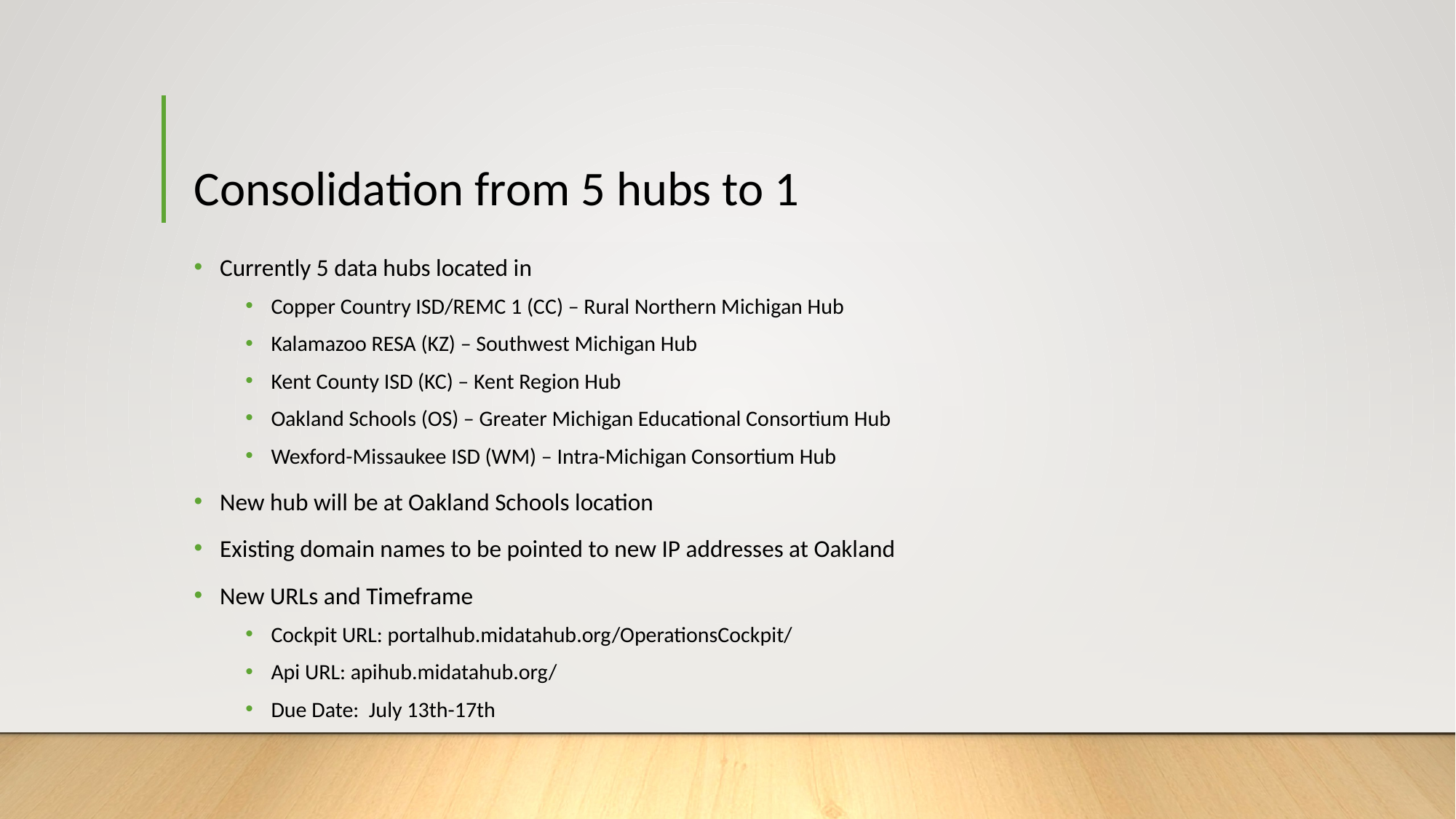

# Consolidation from 5 hubs to 1
Currently 5 data hubs located in
Copper Country ISD/REMC 1 (CC) – Rural Northern Michigan Hub
Kalamazoo RESA (KZ) – Southwest Michigan Hub
Kent County ISD (KC) – Kent Region Hub
Oakland Schools (OS) – Greater Michigan Educational Consortium Hub
Wexford-Missaukee ISD (WM) – Intra-Michigan Consortium Hub
New hub will be at Oakland Schools location
Existing domain names to be pointed to new IP addresses at Oakland
New URLs and Timeframe
Cockpit URL: portalhub.midatahub.org/OperationsCockpit/
Api URL: apihub.midatahub.org/
Due Date:  July 13th-17th